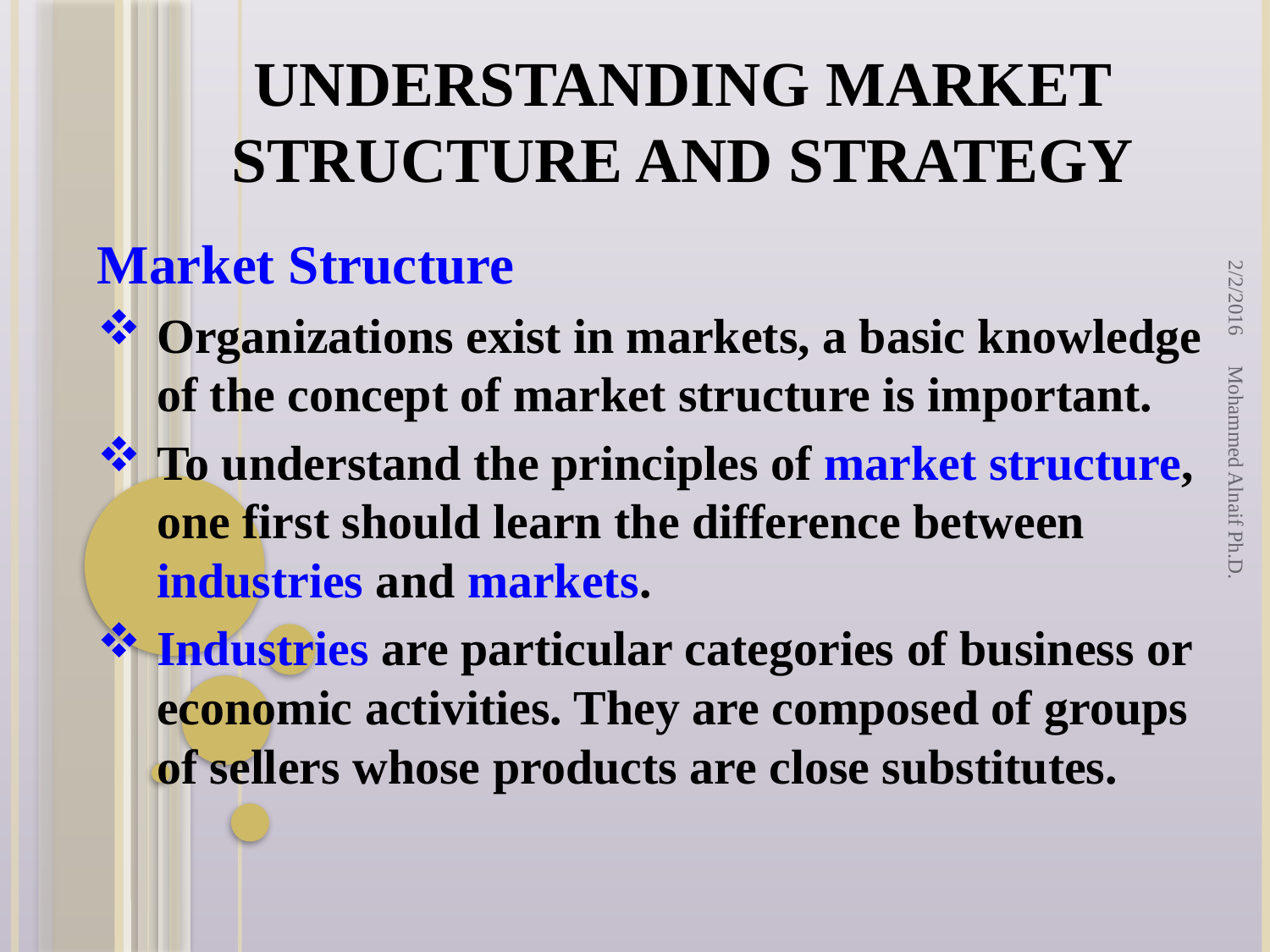

# Understanding Market Structure and Strategy
2/2/2016
Market Structure
Organizations exist in markets, a basic knowledge of the concept of market structure is important.
To understand the principles of market structure, one first should learn the difference between industries and markets.
Industries are particular categories of business or economic activities. They are composed of groups of sellers whose products are close substitutes.
Mohammed Alnaif Ph.D.